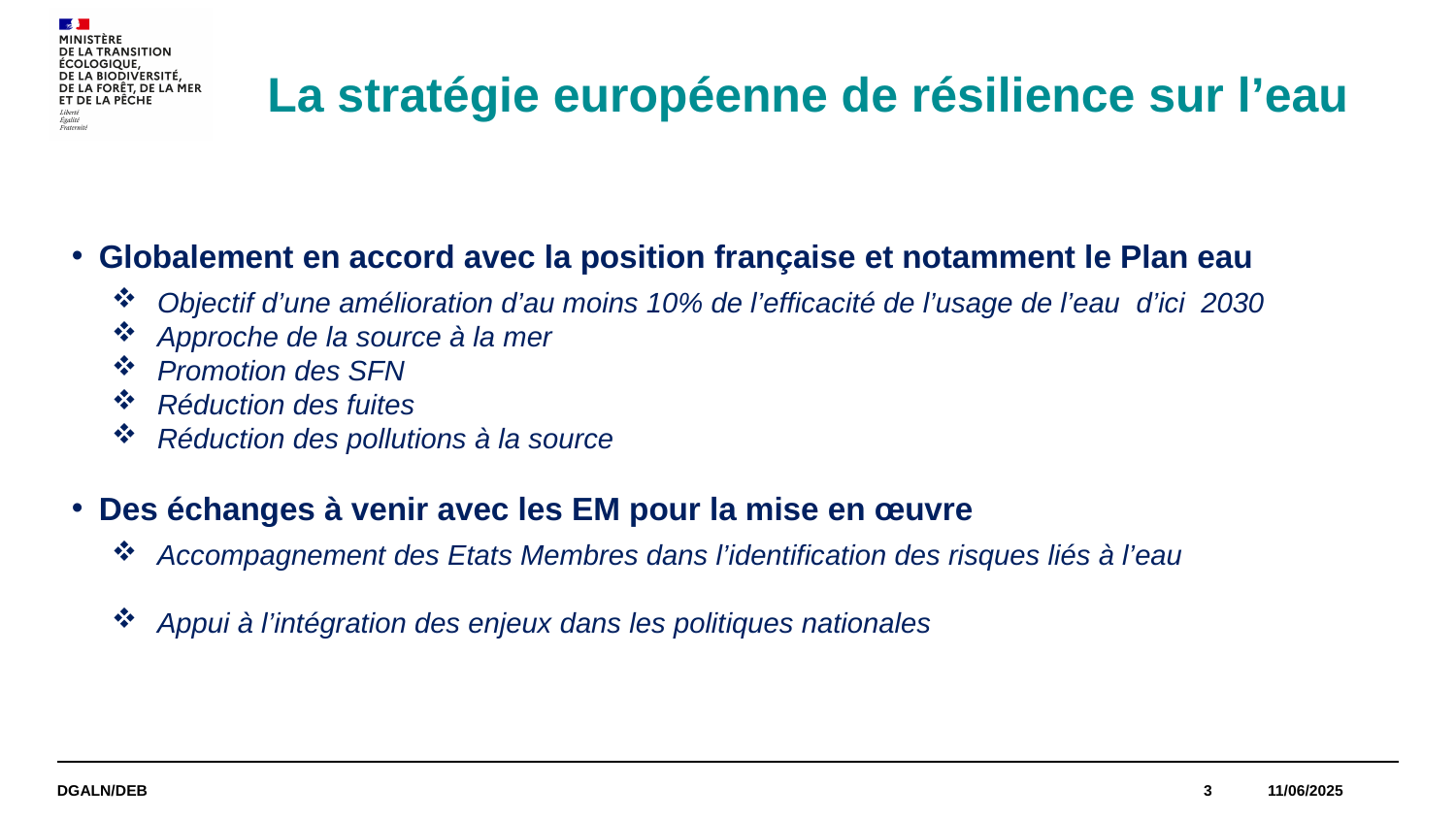

La stratégie européenne de résilience sur l’eau

Globalement en accord avec la position française et notamment le Plan eau
Objectif d’une amélioration d’au moins 10% de l’efficacité de l’usage de l’eau  d’ici  2030
Approche de la source à la mer
Promotion des SFN
Réduction des fuites
Réduction des pollutions à la source

Des échanges à venir avec les EM pour la mise en œuvre
Accompagnement des Etats Membres dans l’identification des risques liés à l’eau

Appui à l’intégration des enjeux dans les politiques nationales

DGALN/DEB
3
11/06/2025